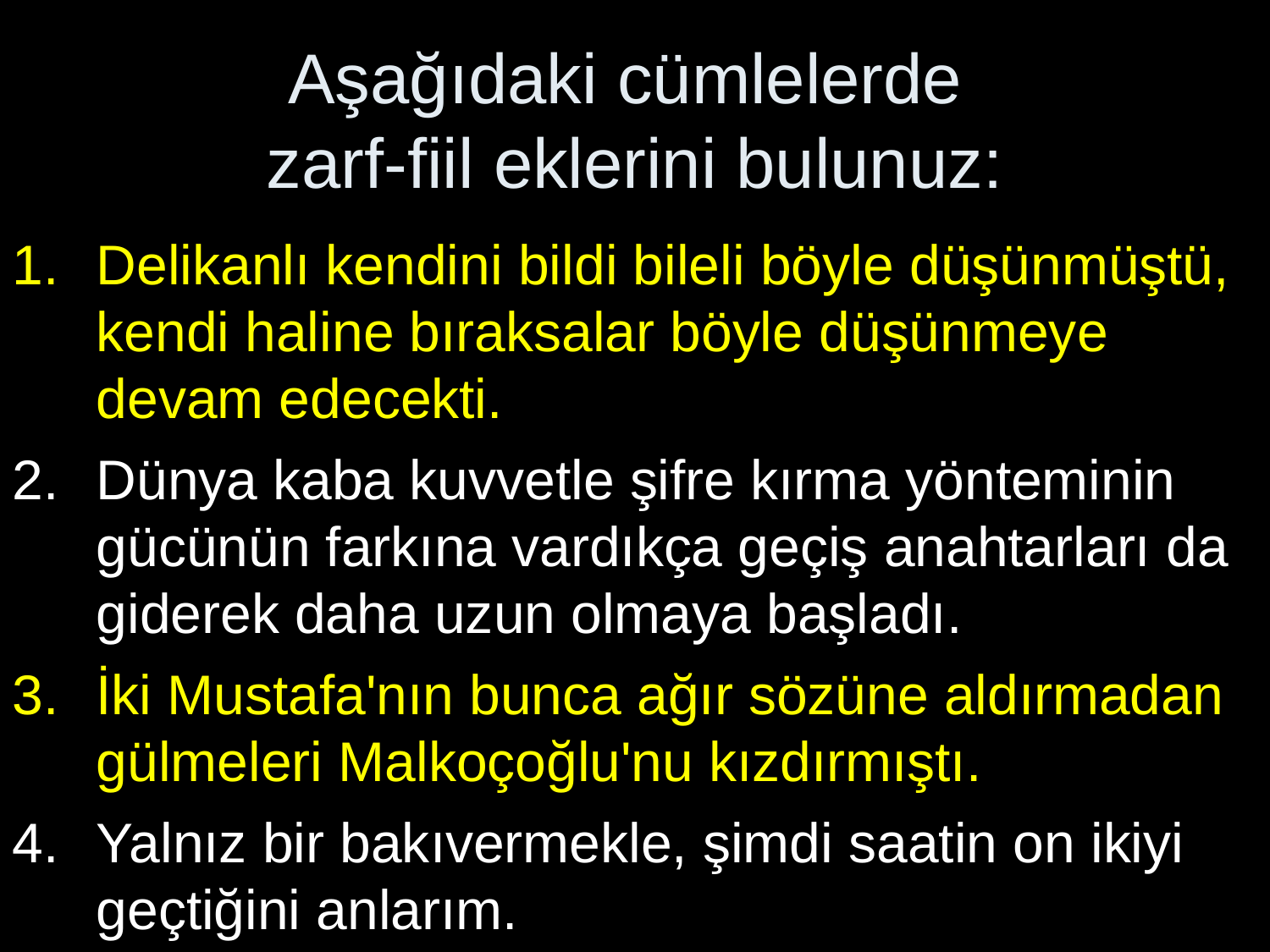

# Aşağıdaki cümlelerde zarf-fiil eklerini bulunuz:
Delikanlı kendini bildi bileli böyle düşünmüştü, kendi haline bıraksalar böyle düşünmeye devam edecekti.
Dünya kaba kuvvetle şifre kırma yönteminin gücünün farkına vardıkça geçiş anahtarları da giderek daha uzun olmaya başladı.
İki Mustafa'nın bunca ağır sözüne aldırmadan gülmeleri Malkoçoğlu'nu kızdırmıştı.
Yalnız bir bakıvermekle, şimdi saatin on ikiyi geçtiğini anlarım.